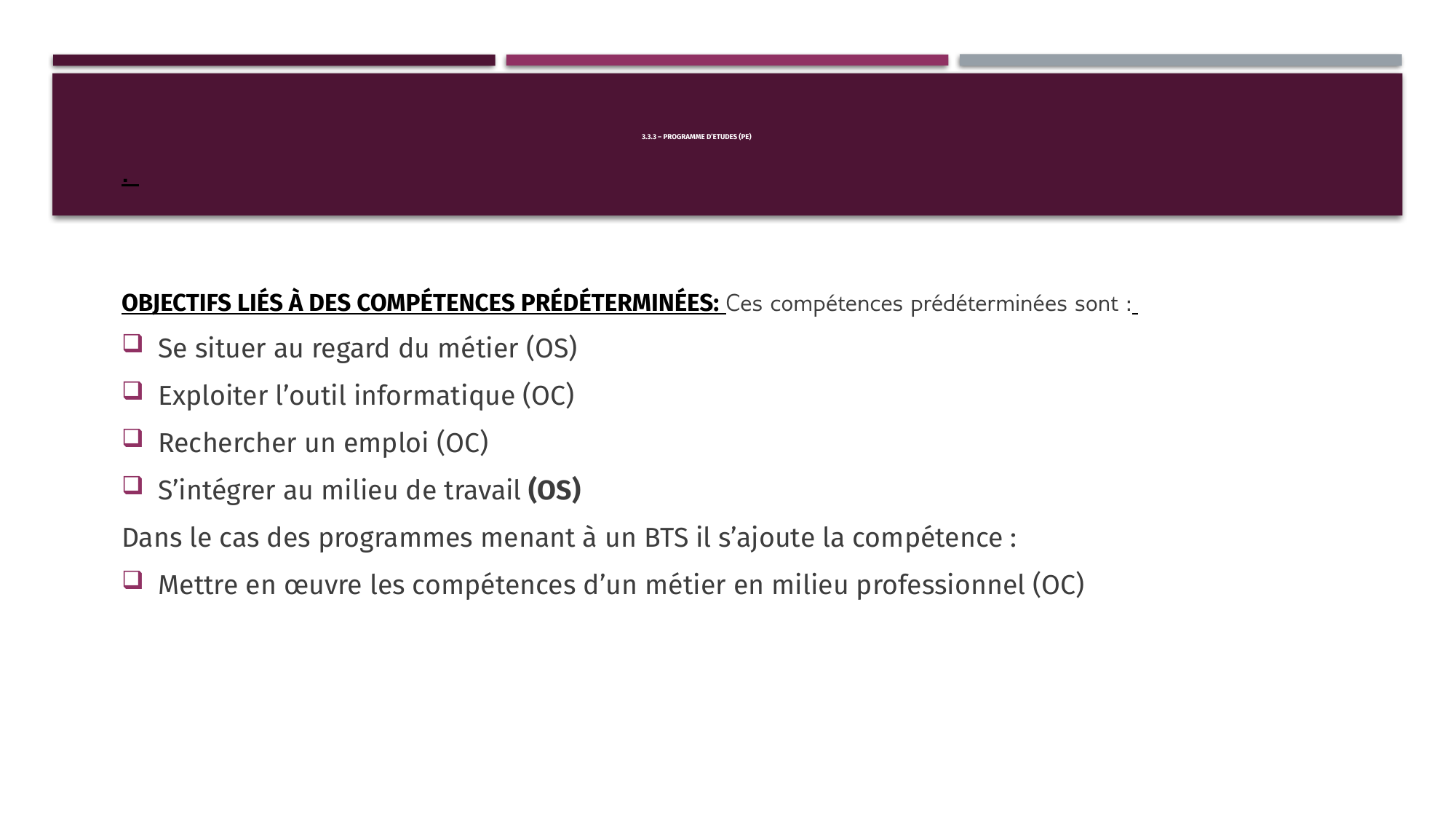

# 3.3.3 – PROGRAMME D’ETUDES (PE)

.

OBJECTIFS LIÉS À DES COMPÉTENCES PRÉDÉTERMINÉES: Ces compétences prédéterminées sont :
Se situer au regard du métier (OS)
Exploiter l’outil informatique (OC)
Rechercher un emploi (OC)
S’intégrer au milieu de travail (OS)
Dans le cas des programmes menant à un BTS il s’ajoute la compétence :
Mettre en œuvre les compétences d’un métier en milieu professionnel (OC)